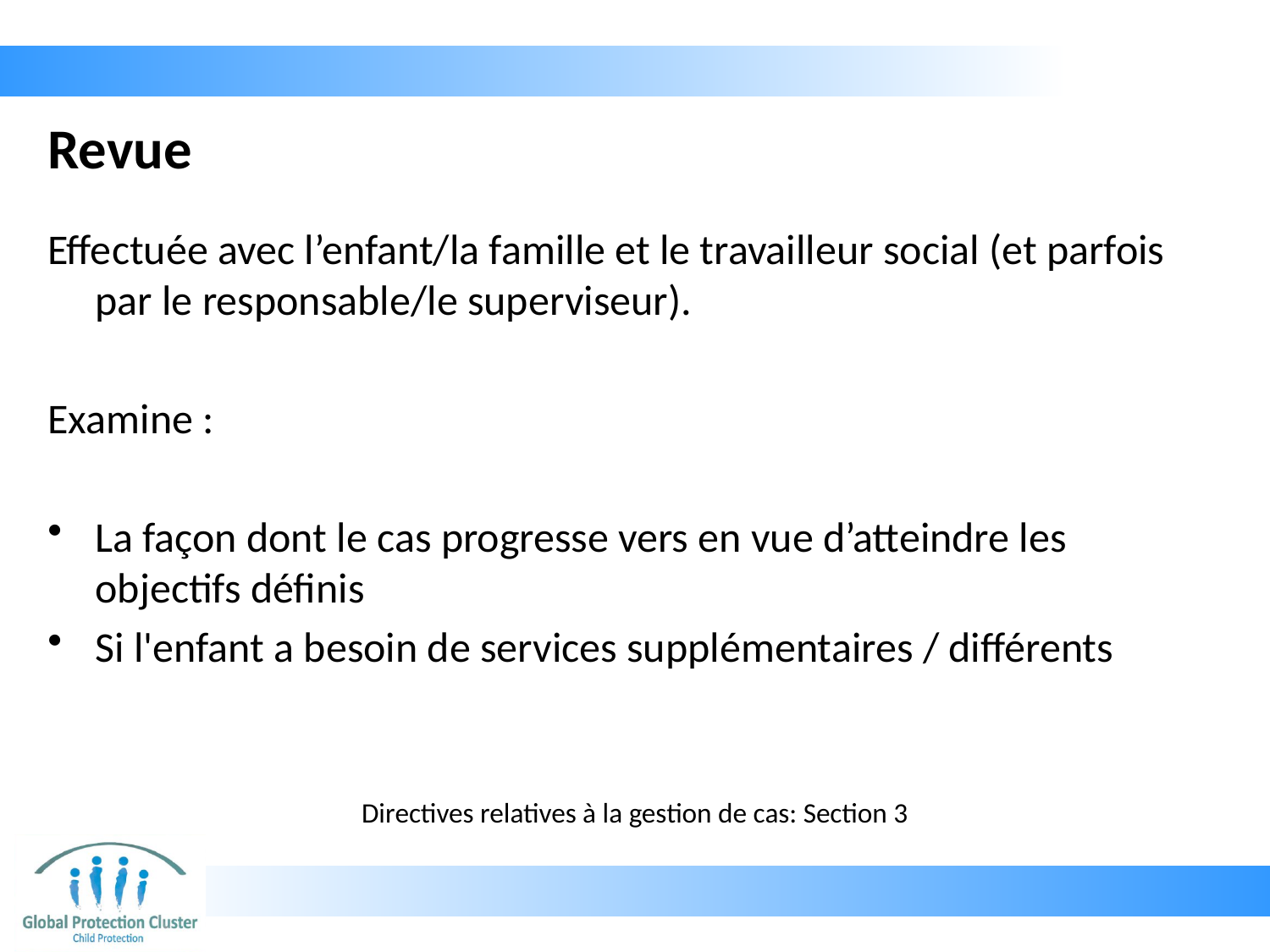

# Revue
Effectuée avec l’enfant/la famille et le travailleur social (et parfois par le responsable/le superviseur).

Examine :

La façon dont le cas progresse vers en vue d’atteindre les objectifs définis
Si l'enfant a besoin de services supplémentaires / différents

Directives relatives à la gestion de cas: Section 3